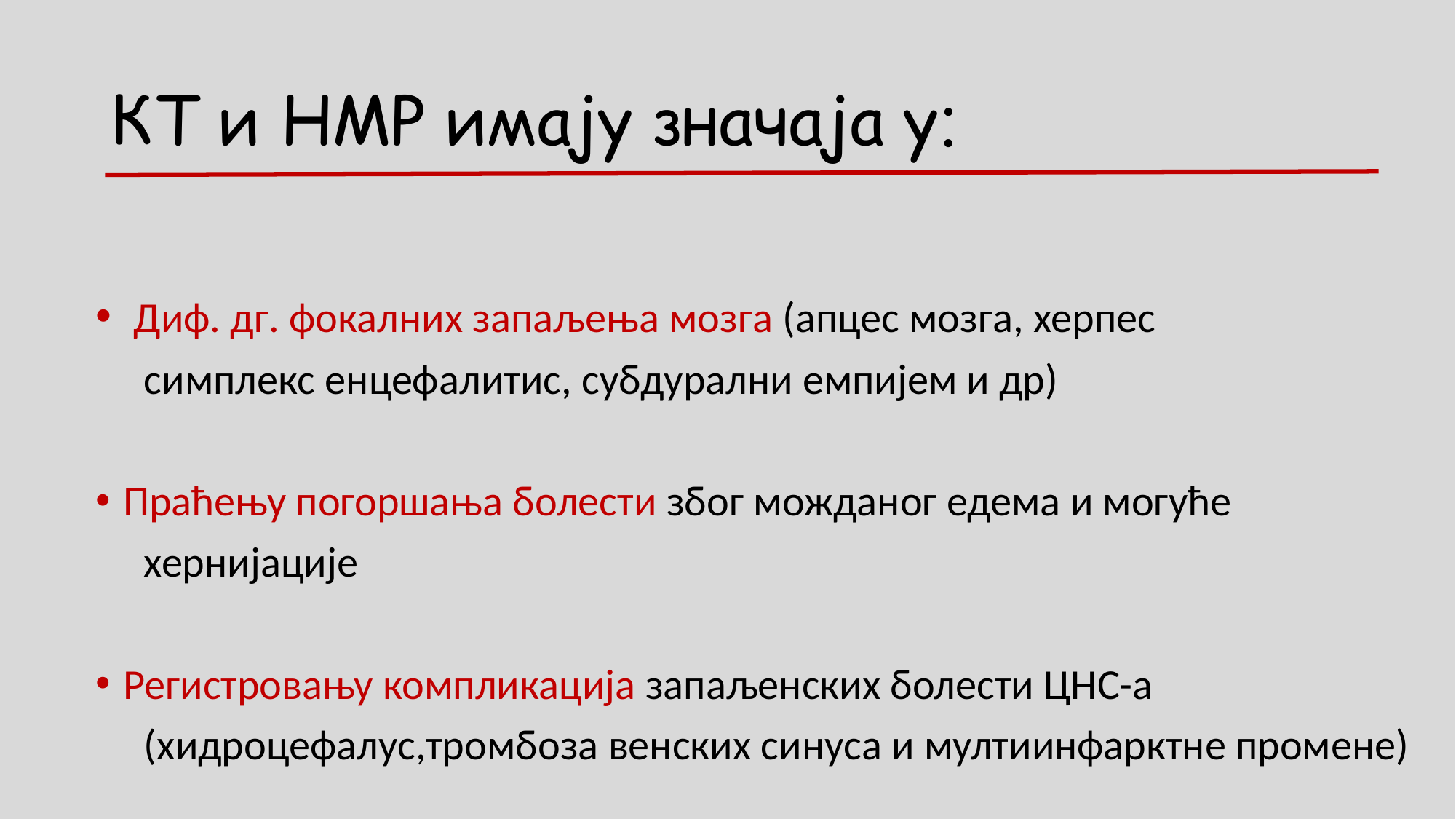

# КТ и НМР имају значаја у:
 Диф. дг. фокалних запаљења мозга (апцес мозга, херпес
     симплекс енцефалитис, субдурални емпијем и др)

Праћењу погоршања болести због можданог едема и могуће
     хернијације

Регистровању компликација запаљенских болести ЦНС-а
     (хидроцефалус,тромбоза венских синуса и мултиинфарктне промене)